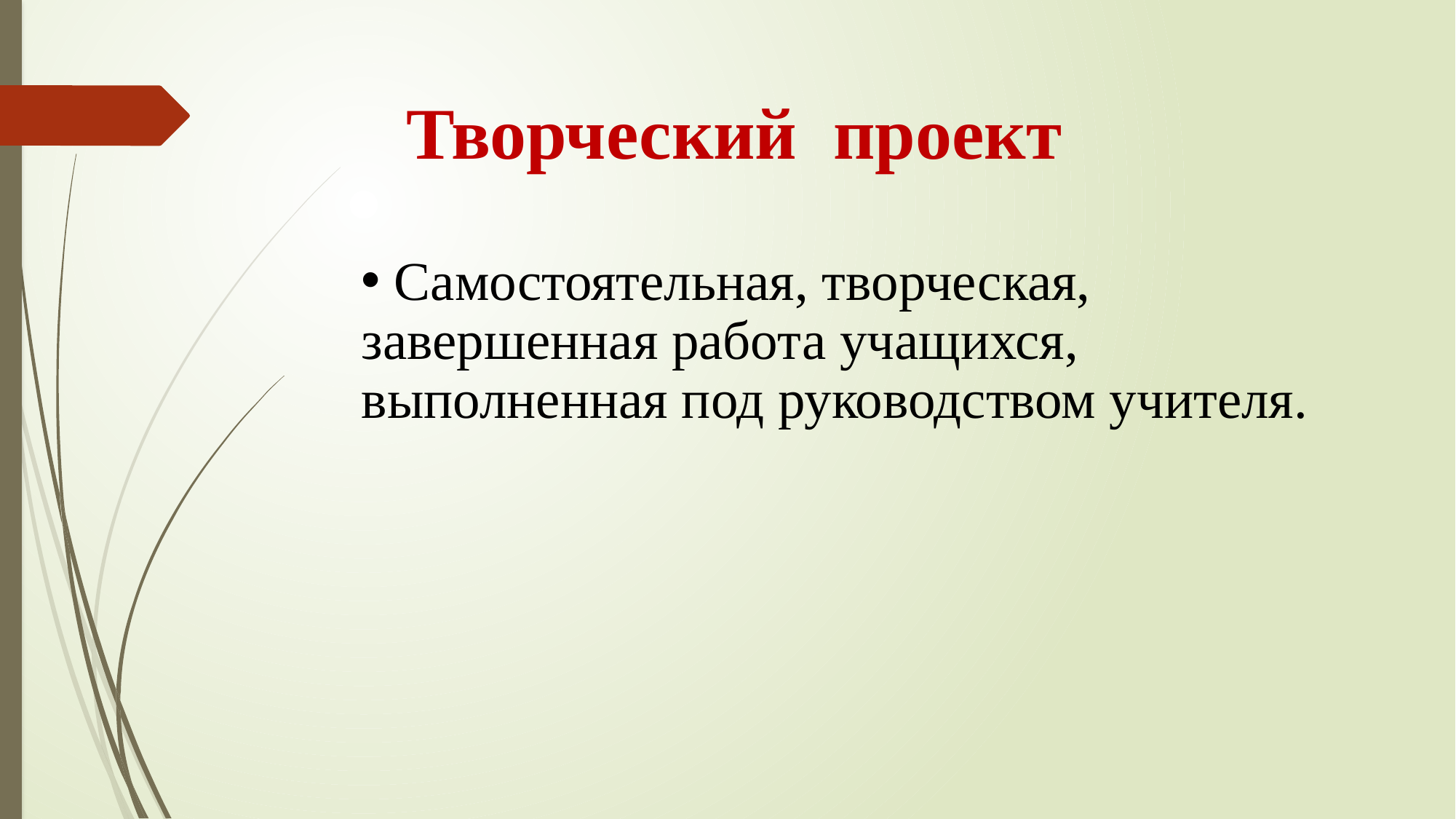

Творческий  проект
 Самостоятельная, творческая, завершенная работа учащихся, выполненная под руководством учителя.